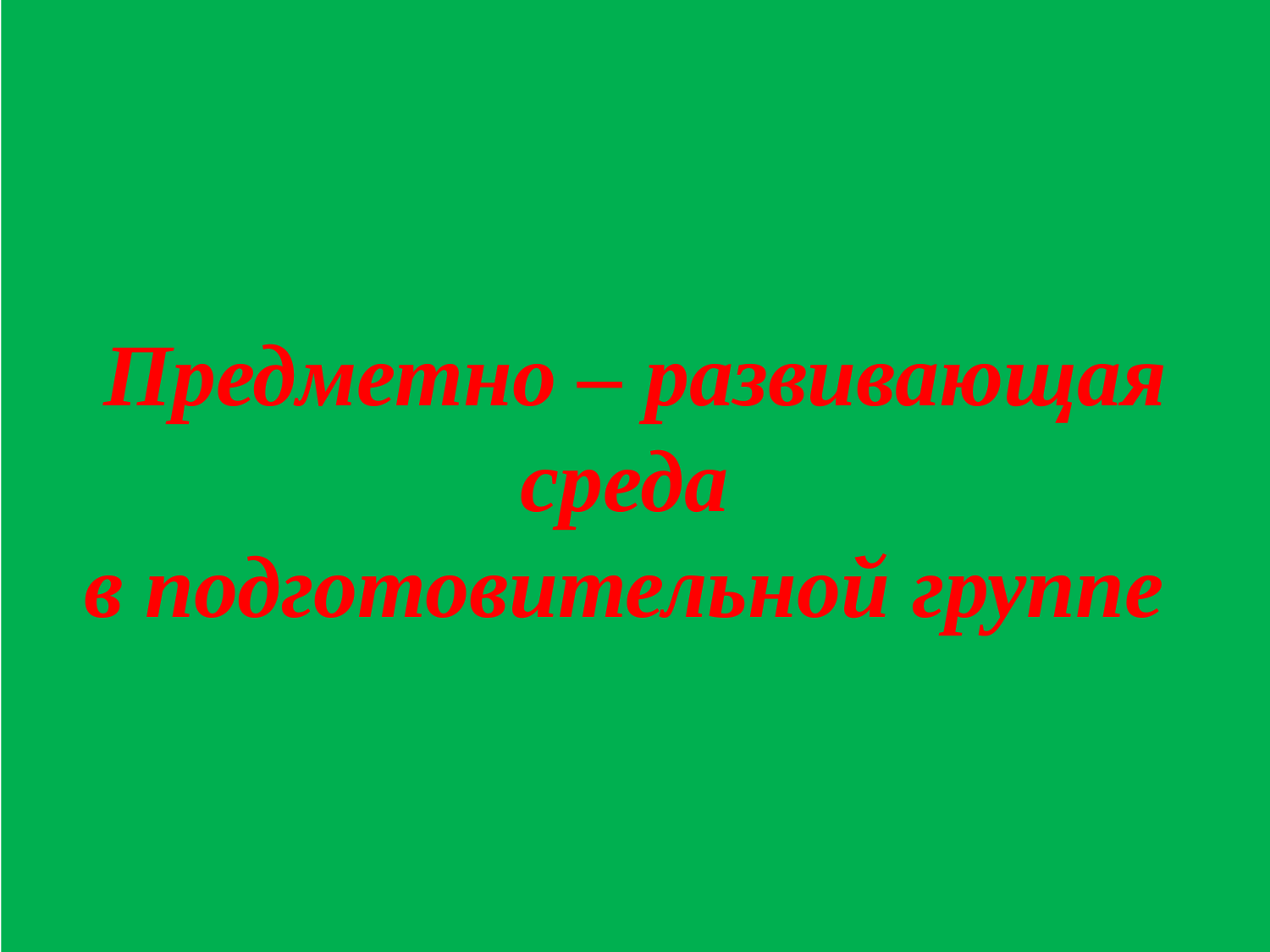

# Предметно – развивающая среда в подготовительной группе